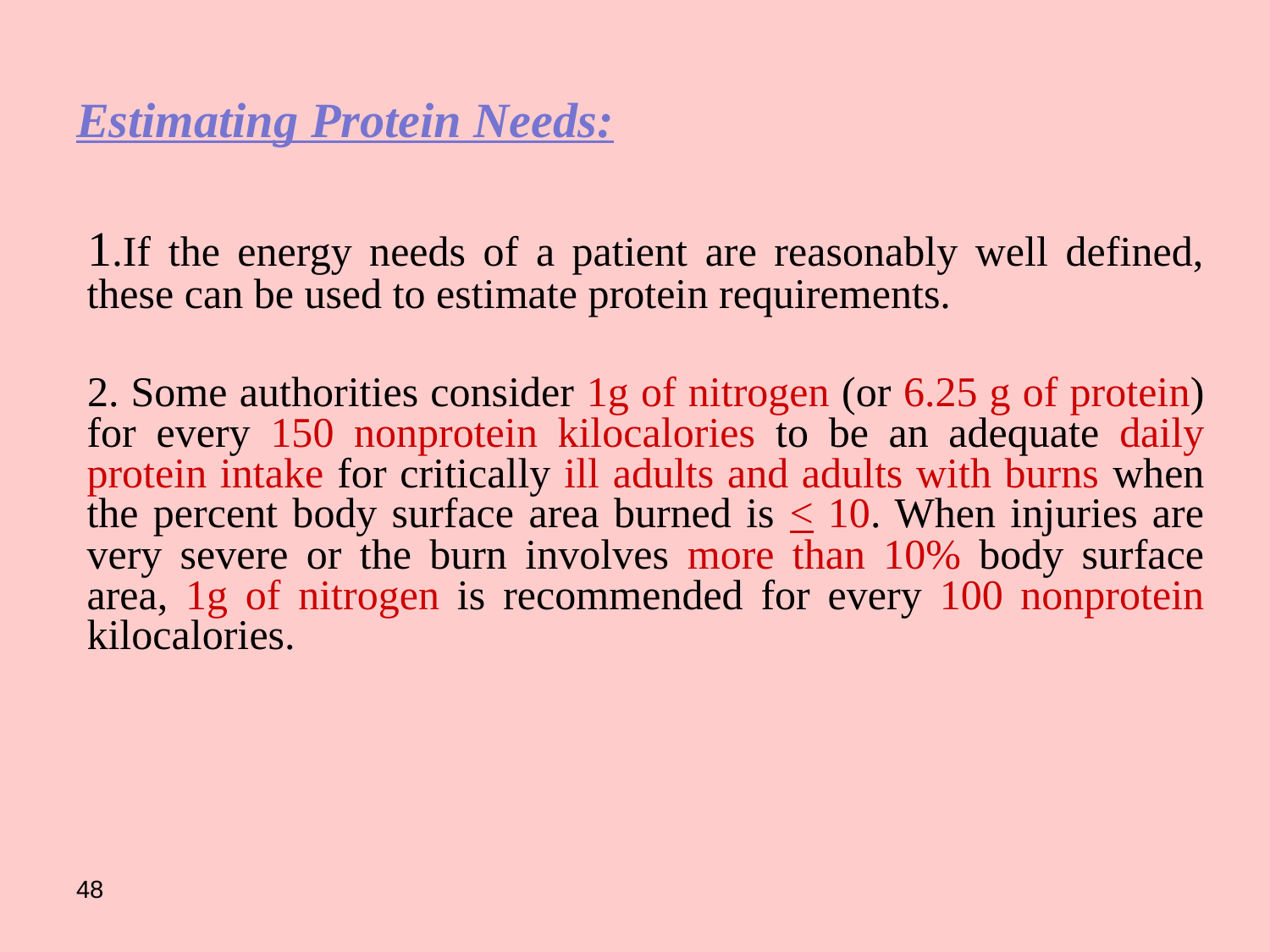

# Estimating Protein Needs:
1.If the energy needs of a patient are reasonably well defined, these can be used to estimate protein requirements.

2. Some authorities consider 1g of nitrogen (or 6.25 g of protein) for every 150 nonprotein kilocalories to be an adequate daily protein intake for critically ill adults and adults with burns when the percent body surface area burned is < 10. When injuries are very severe or the burn involves more than 10% body surface area, 1g of nitrogen is recommended for every 100 nonprotein kilocalories.
48